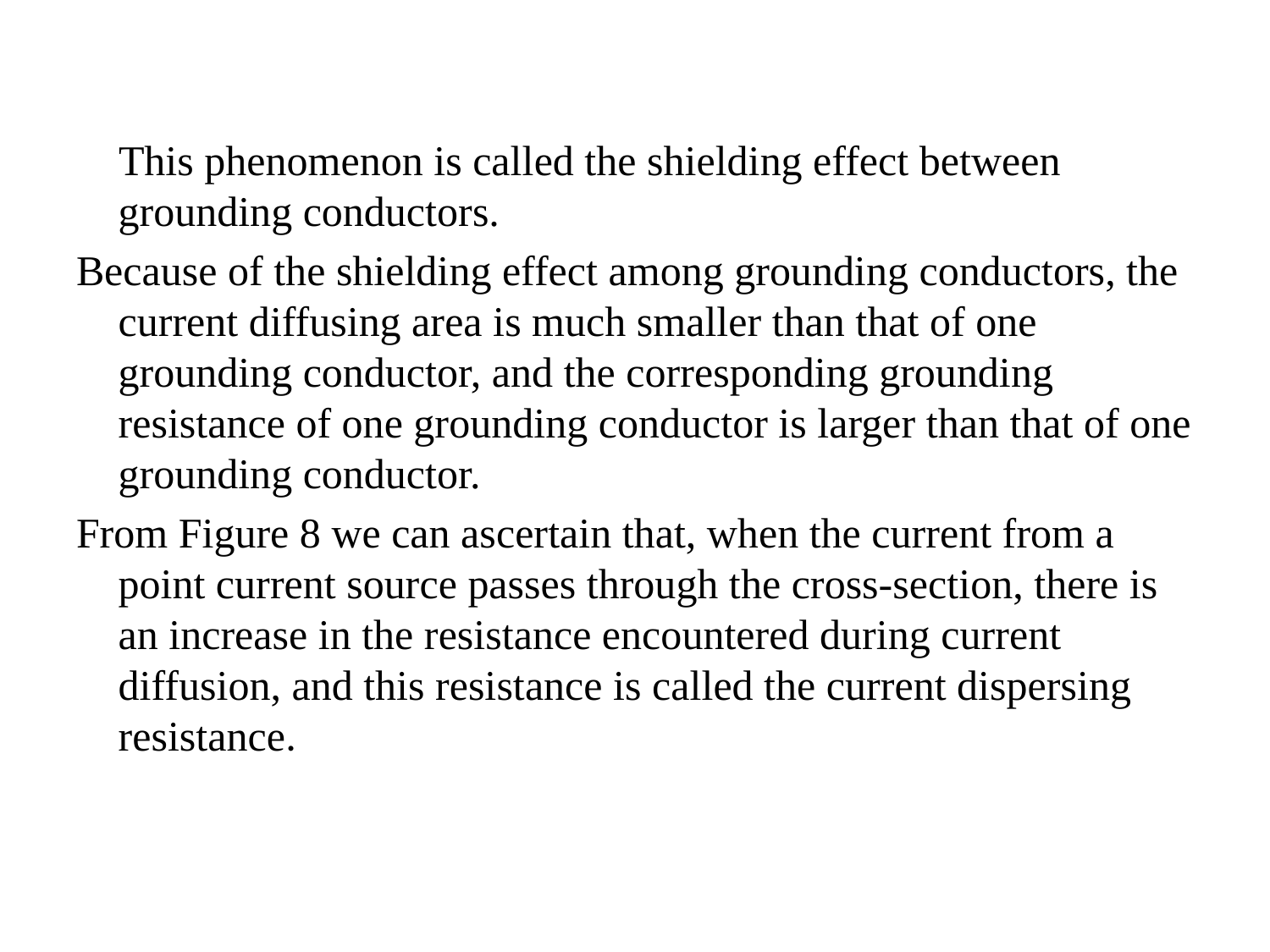

This phenomenon is called the shielding effect between grounding conductors.
Because of the shielding effect among grounding conductors, the current diffusing area is much smaller than that of one grounding conductor, and the corresponding grounding resistance of one grounding conductor is larger than that of one grounding conductor.
From Figure 8 we can ascertain that, when the current from a point current source passes through the cross-section, there is an increase in the resistance encountered during current diffusion, and this resistance is called the current dispersing resistance.